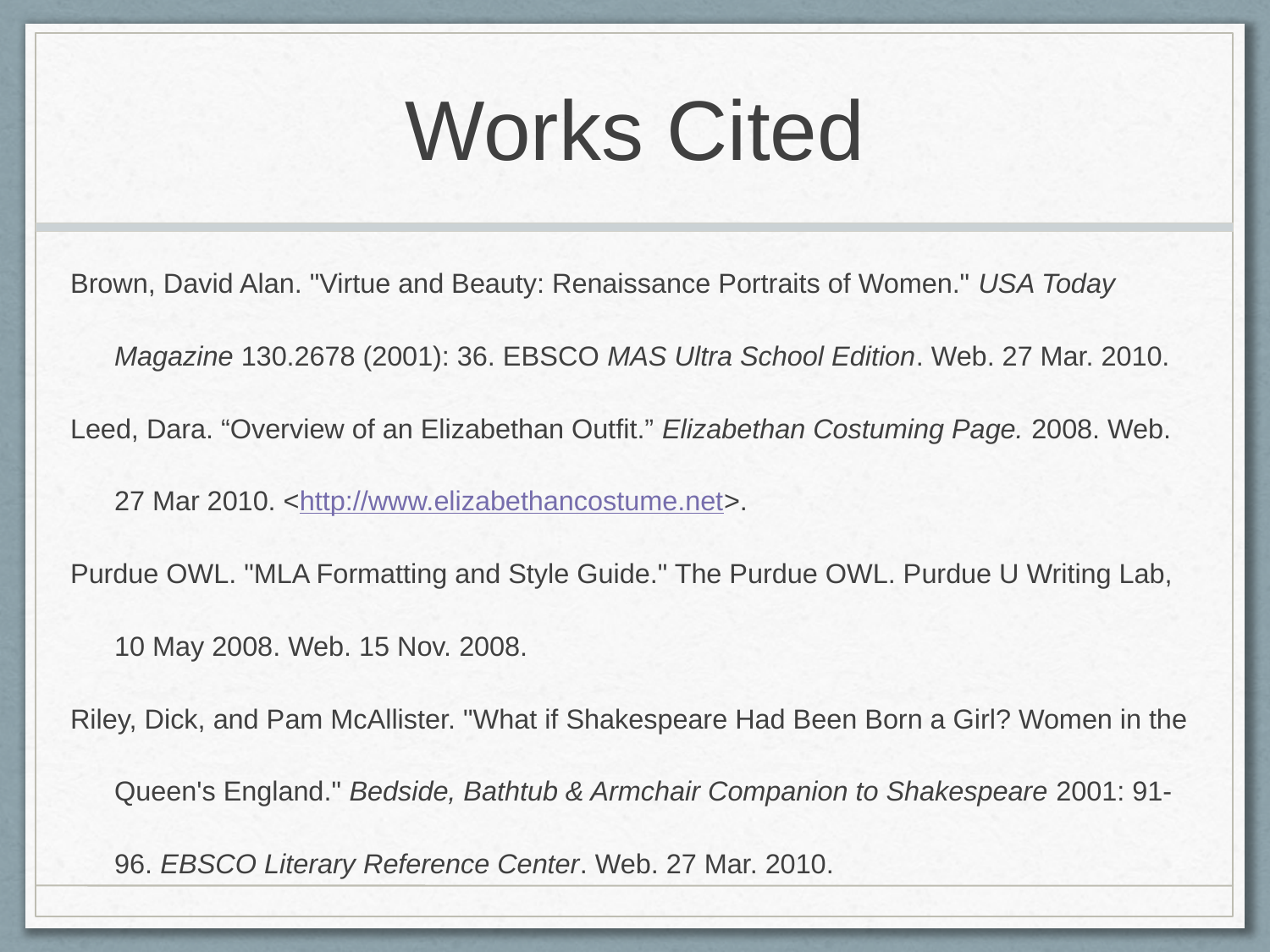

# Works Cited
Brown, David Alan. "Virtue and Beauty: Renaissance Portraits of Women." USA Today Magazine 130.2678 (2001): 36. EBSCO MAS Ultra School Edition. Web. 27 Mar. 2010.
Leed, Dara. “Overview of an Elizabethan Outfit.” Elizabethan Costuming Page. 2008. Web. 27 Mar 2010. <http://www.elizabethancostume.net>.
Purdue OWL. "MLA Formatting and Style Guide." The Purdue OWL. Purdue U Writing Lab, 10 May 2008. Web. 15 Nov. 2008.
Riley, Dick, and Pam McAllister. "What if Shakespeare Had Been Born a Girl? Women in the Queen's England." Bedside, Bathtub & Armchair Companion to Shakespeare 2001: 91-96. EBSCO Literary Reference Center. Web. 27 Mar. 2010.